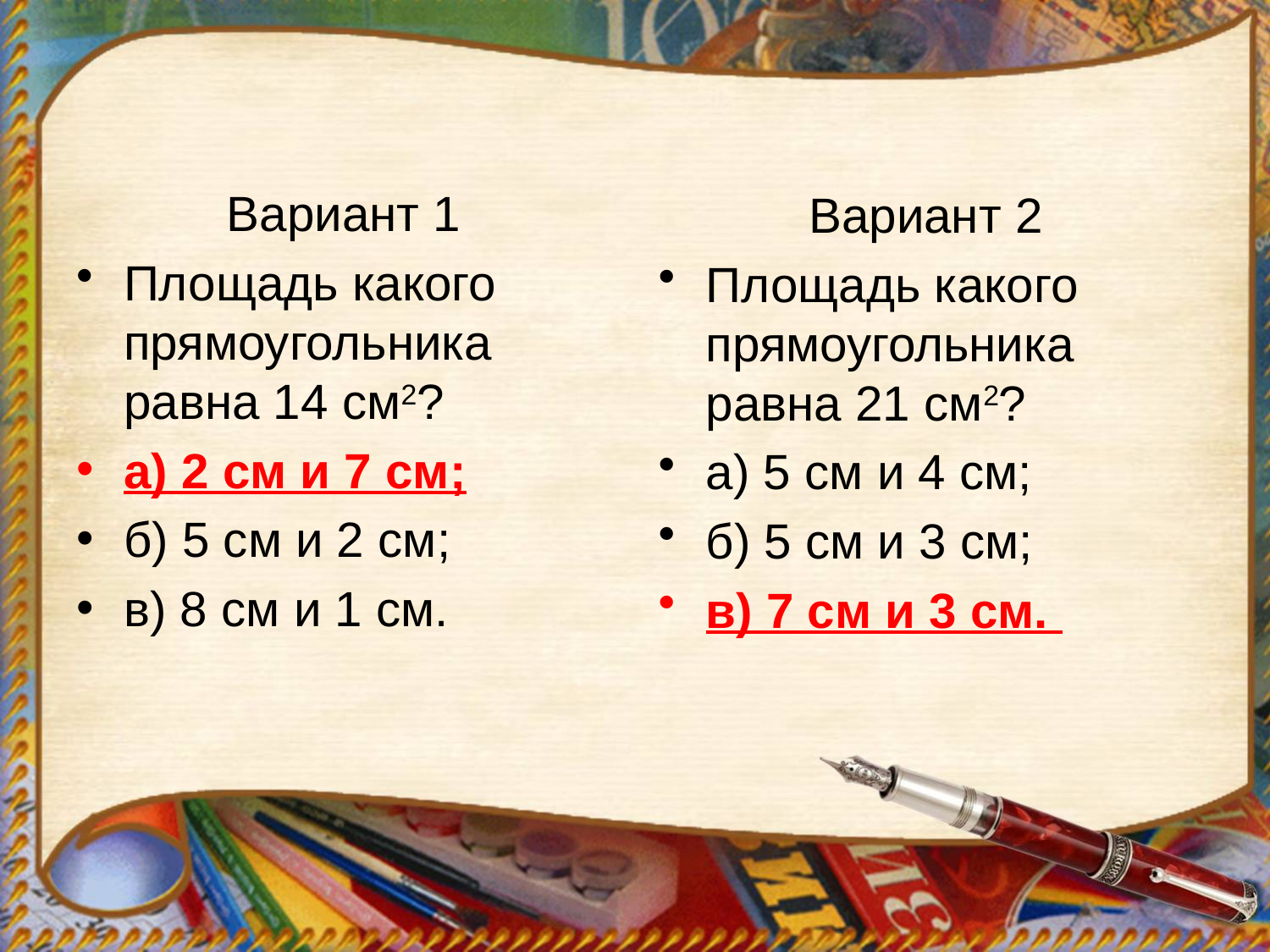

Вариант 1
Площадь какого прямоугольника равна 14 см2?
а) 2 см и 7 см;
б) 5 см и 2 см;
в) 8 см и 1 см.

Вариант 2
Площадь какого прямоугольника равна 21 см2?
а) 5 см и 4 см;
б) 5 см и 3 см;
в) 7 см и 3 см.